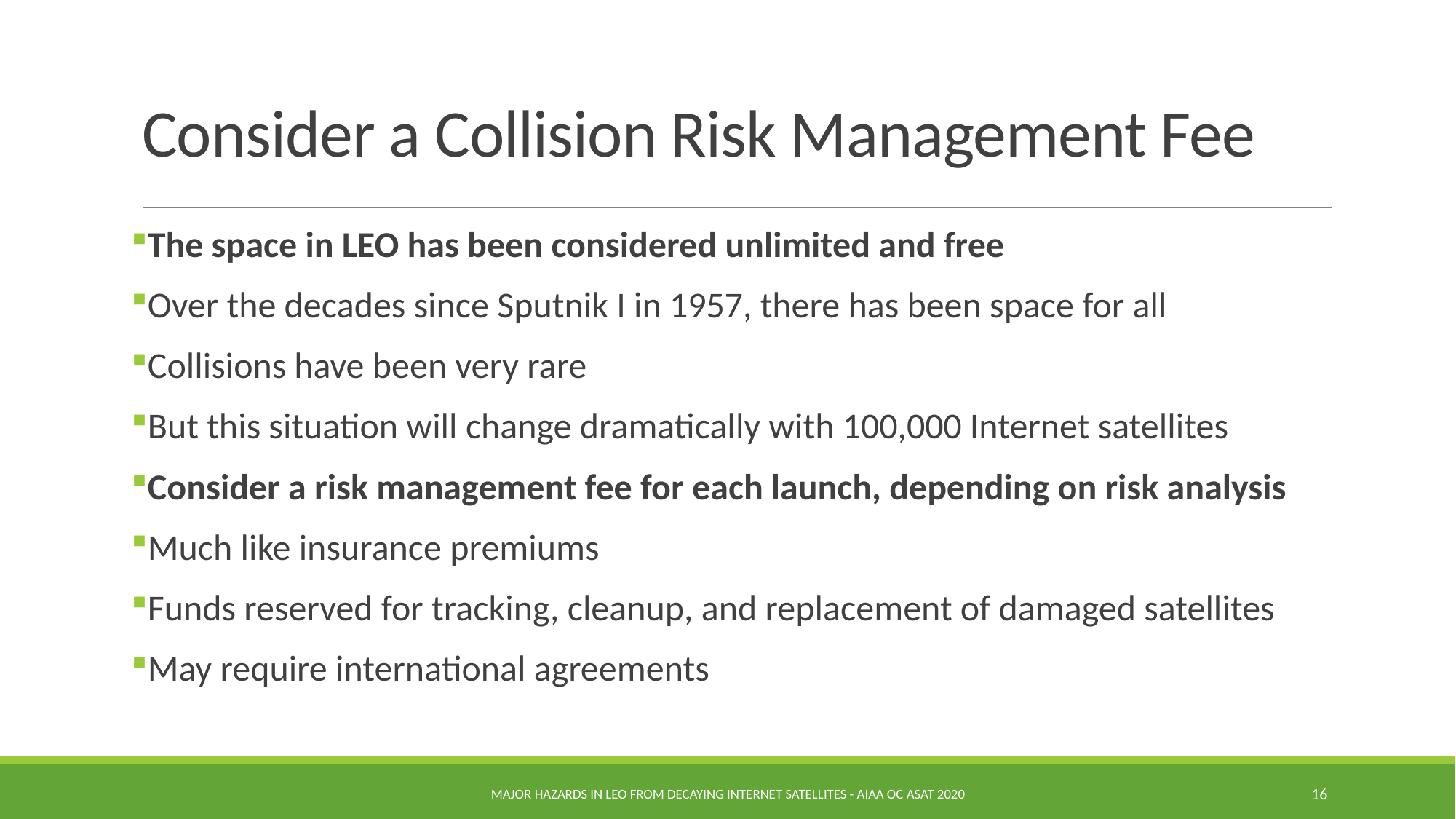

# Consider a Collision Risk Management Fee
The space in LEO has been considered unlimited and free
Over the decades since Sputnik I in 1957, there has been space for all
Collisions have been very rare
But this situation will change dramatically with 100,000 Internet satellites
Consider a risk management fee for each launch, depending on risk analysis
Much like insurance premiums
Funds reserved for tracking, cleanup, and replacement of damaged satellites
May require international agreements
Major Hazards in LEO from Decaying Internet Satellites - AIAA OC ASAT 2020
16